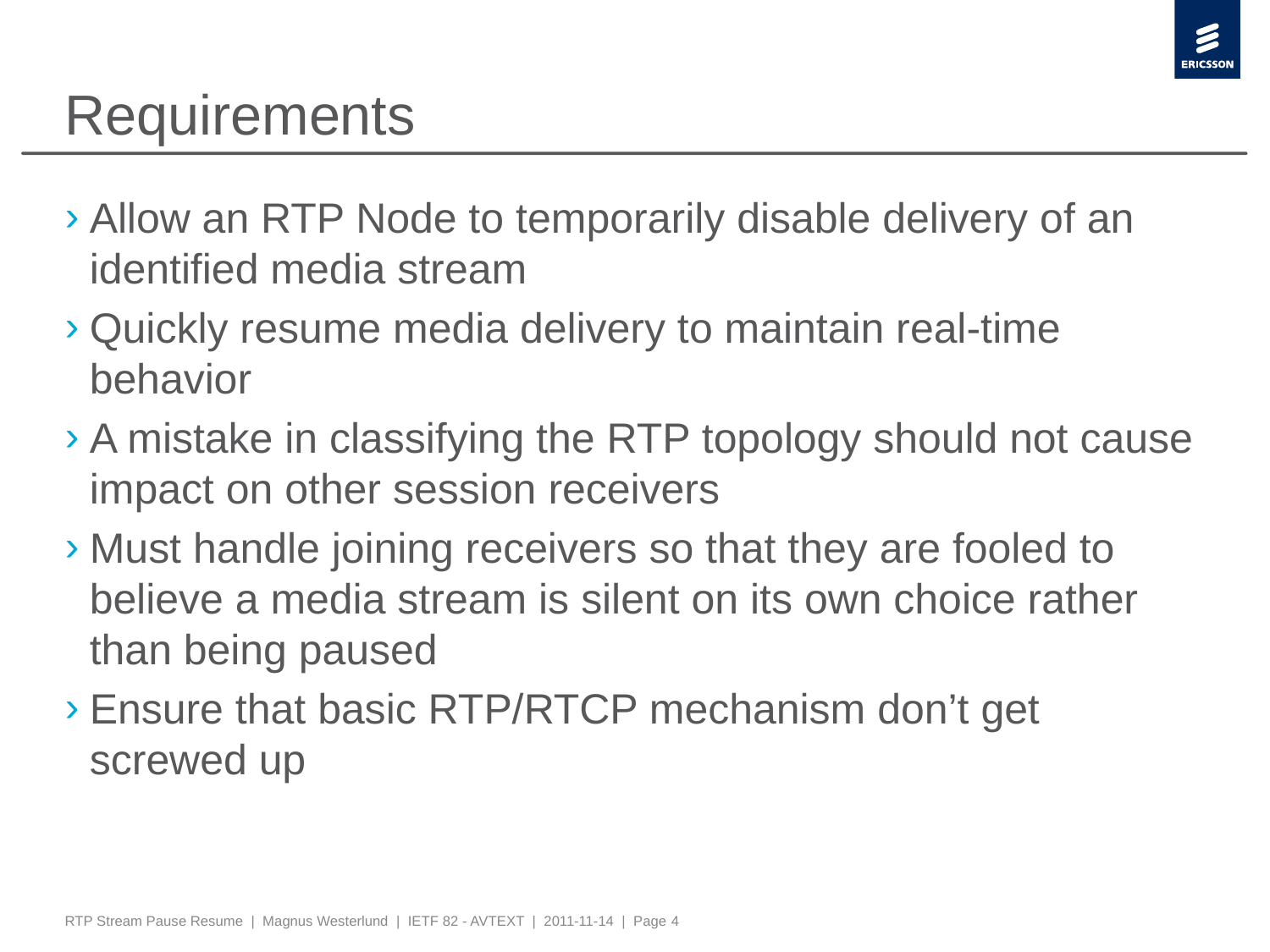

# Requirements
Allow an RTP Node to temporarily disable delivery of an identified media stream
Quickly resume media delivery to maintain real-time behavior
A mistake in classifying the RTP topology should not cause impact on other session receivers
Must handle joining receivers so that they are fooled to believe a media stream is silent on its own choice rather than being paused
Ensure that basic RTP/RTCP mechanism don’t get screwed up